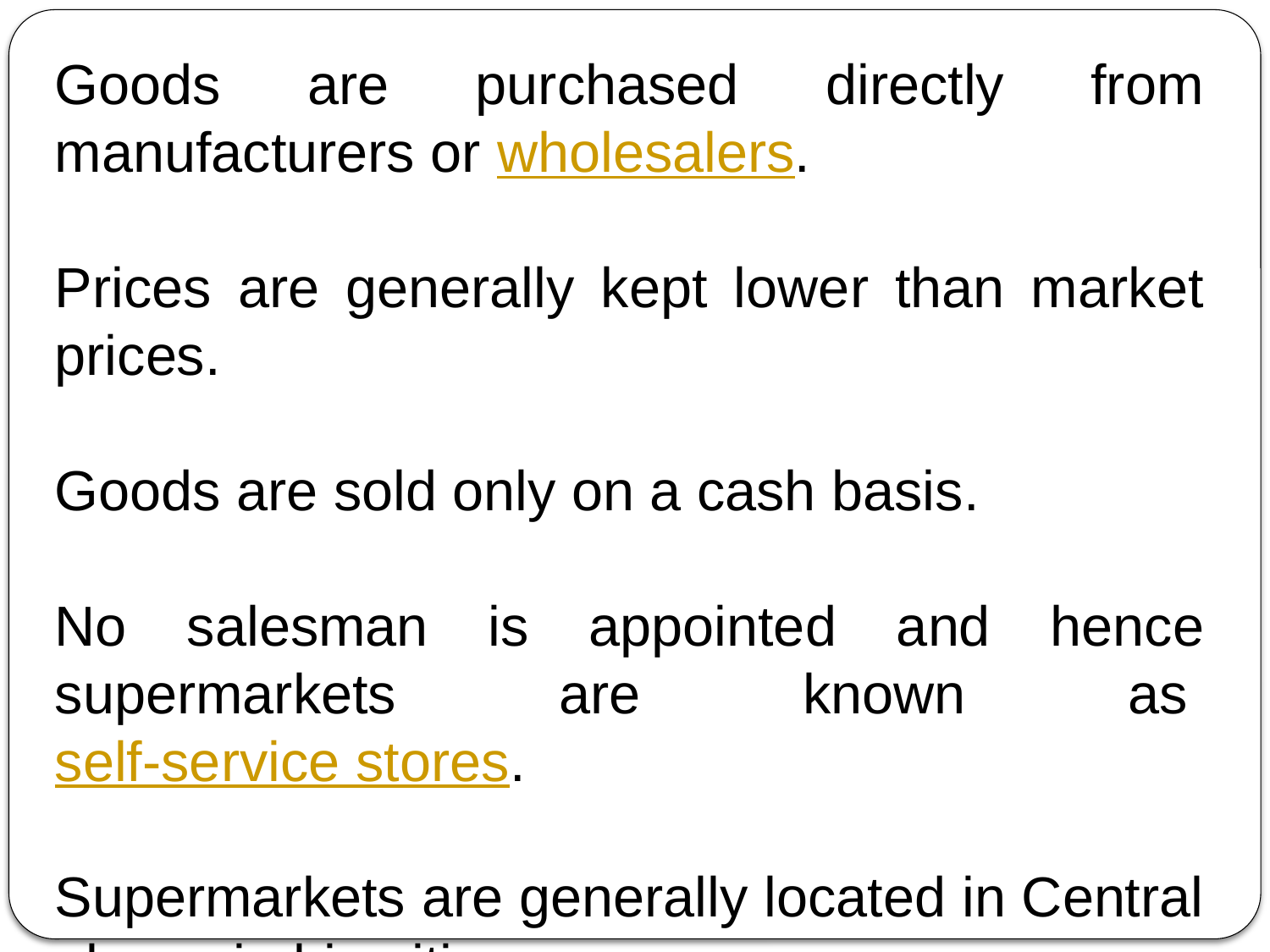

Goods are purchased directly from manufacturers or wholesalers.

Prices are generally kept lower than market prices.

Goods are sold only on a cash basis.

No salesman is appointed and hence supermarkets are known as self-service stores.

Supermarkets are generally located in Central places in big cities.